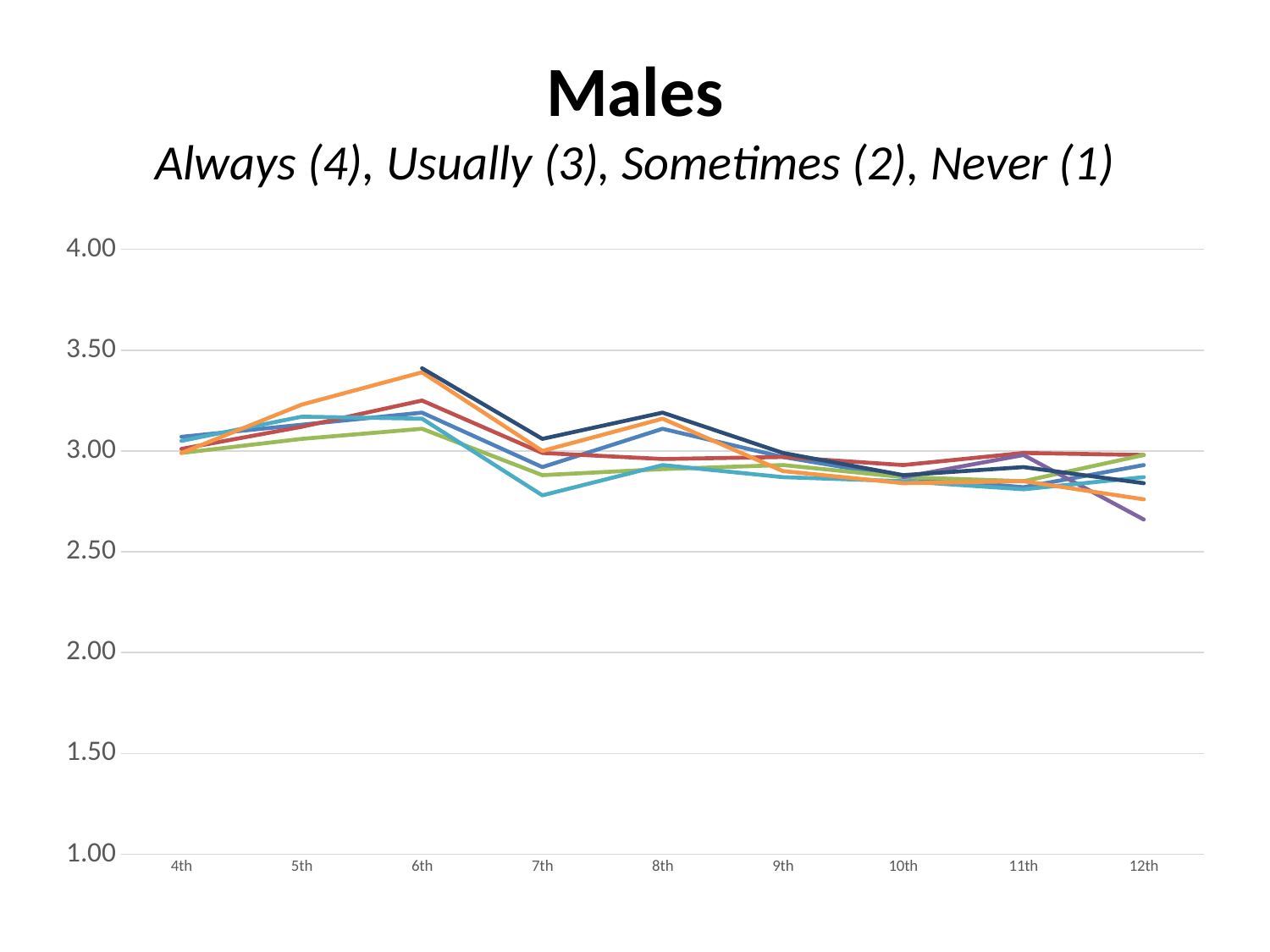

# Males Always (4), Usually (3), Sometimes (2), Never (1)

### Chart

| Category | Connectedness | Drive | Citizenship | Preparation | Social/Emotional | Wellness | Academic & Career Planning |
|---|---|---|---|---|---|---|---|
| 4th | 3.07 | 3.01 | 2.99 | None | 3.05 | 2.99 | None |
| 5th | 3.13 | 3.12 | 3.06 | None | 3.17 | 3.23 | None |
| 6th | 3.19 | 3.25 | 3.11 | None | 3.16 | 3.39 | 3.41 |
| 7th | 2.92 | 2.99 | 2.88 | None | 2.78 | 3.0 | 3.06 |
| 8th | 3.11 | 2.96 | 2.91 | None | 2.93 | 3.16 | 3.19 |
| 9th | 2.97 | 2.97 | 2.93 | None | 2.87 | 2.9 | 2.99 |
| 10th | 2.87 | 2.93 | 2.87 | 2.87 | 2.85 | 2.84 | 2.88 |
| 11th | 2.82 | 2.99 | 2.85 | 2.98 | 2.81 | 2.85 | 2.92 |
| 12th | 2.93 | 2.98 | 2.98 | 2.66 | 2.87 | 2.76 | 2.84 |